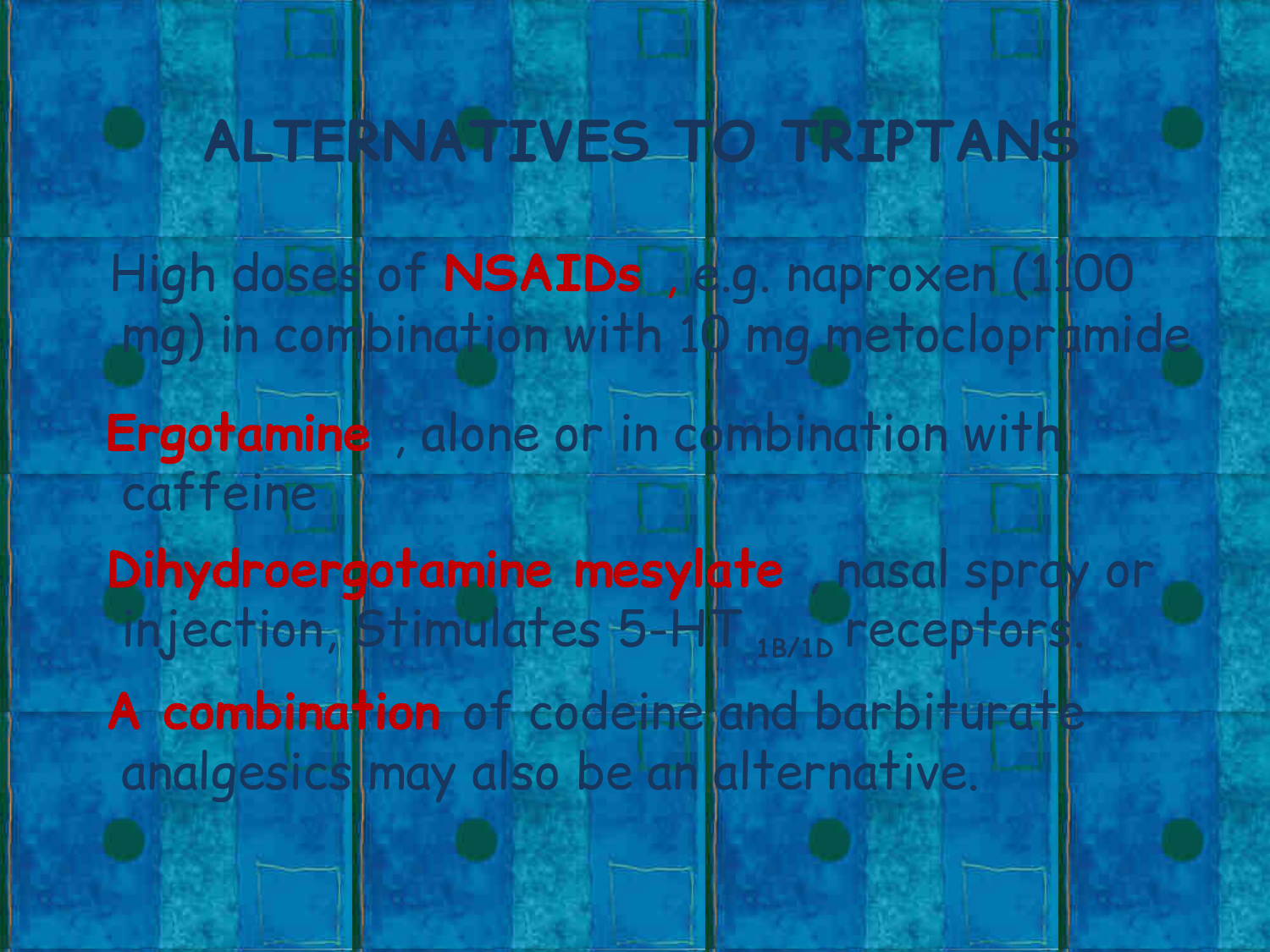

ALTERNATIVES TO TRIPTANS

  High doses of NSAIDs , e.g. naproxen (1100 mg) in combination with 10 mg metoclopramide

  Ergotamine , alone or in combination with caffeine
  Dihydroergotamine mesylate , nasal spray or injection, Stimulates 5-HT 1B/1D receptors.
  A combination of codeine and barbiturate analgesics may also be an alternative.